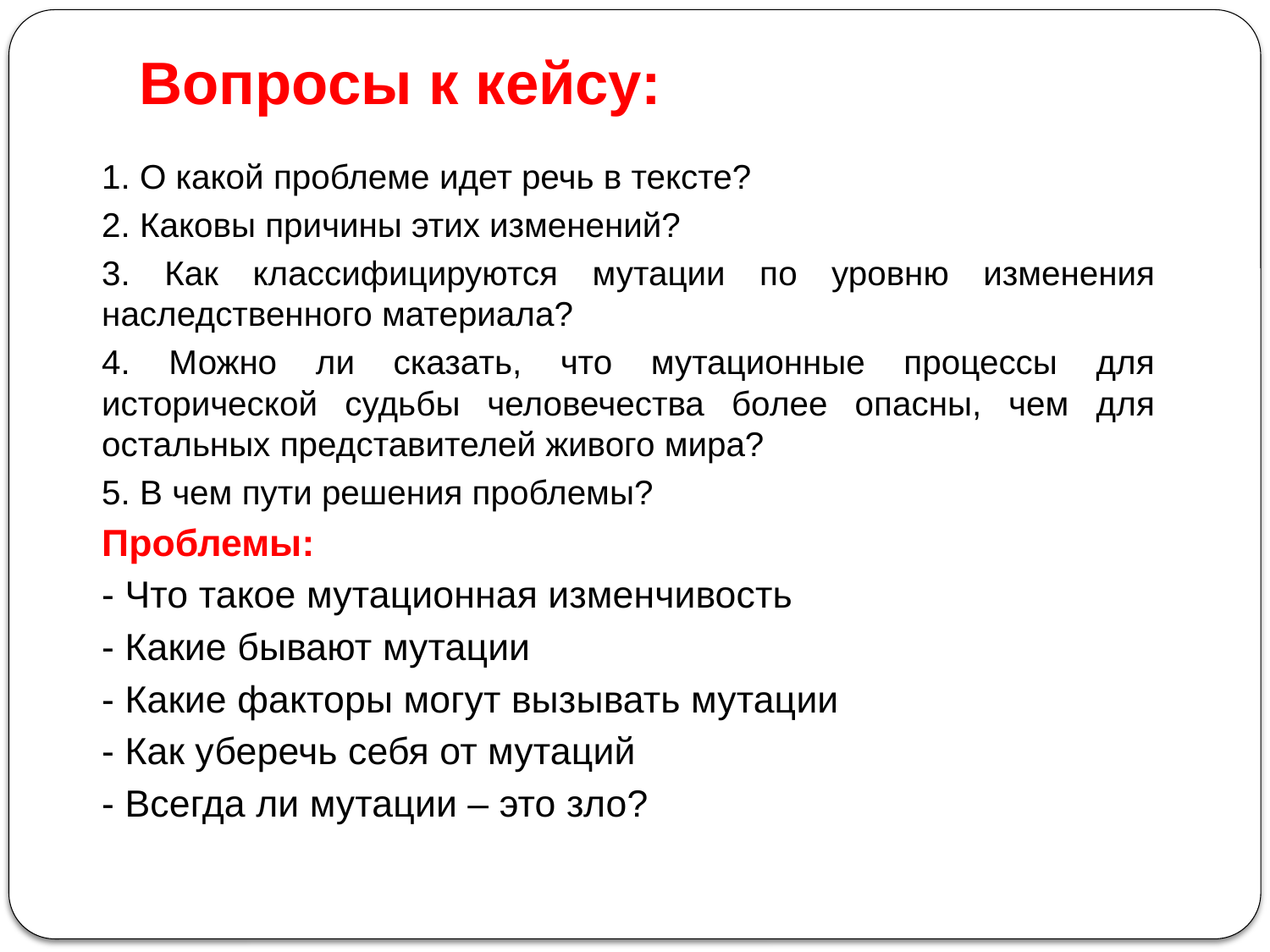

# Вопросы к кейсу:
1. О какой проблеме идет речь в тексте?
2. Каковы причины этих изменений?
3. Как классифицируются мутации по уровню изменения наследственного материала?
4. Можно ли сказать, что мутационные процессы для исторической судьбы человечества более опасны, чем для остальных представителей живого мира?
5. В чем пути решения проблемы?
Проблемы:
- Что такое мутационная изменчивость
- Какие бывают мутации
- Какие факторы могут вызывать мутации
- Как уберечь себя от мутаций
- Всегда ли мутации – это зло?